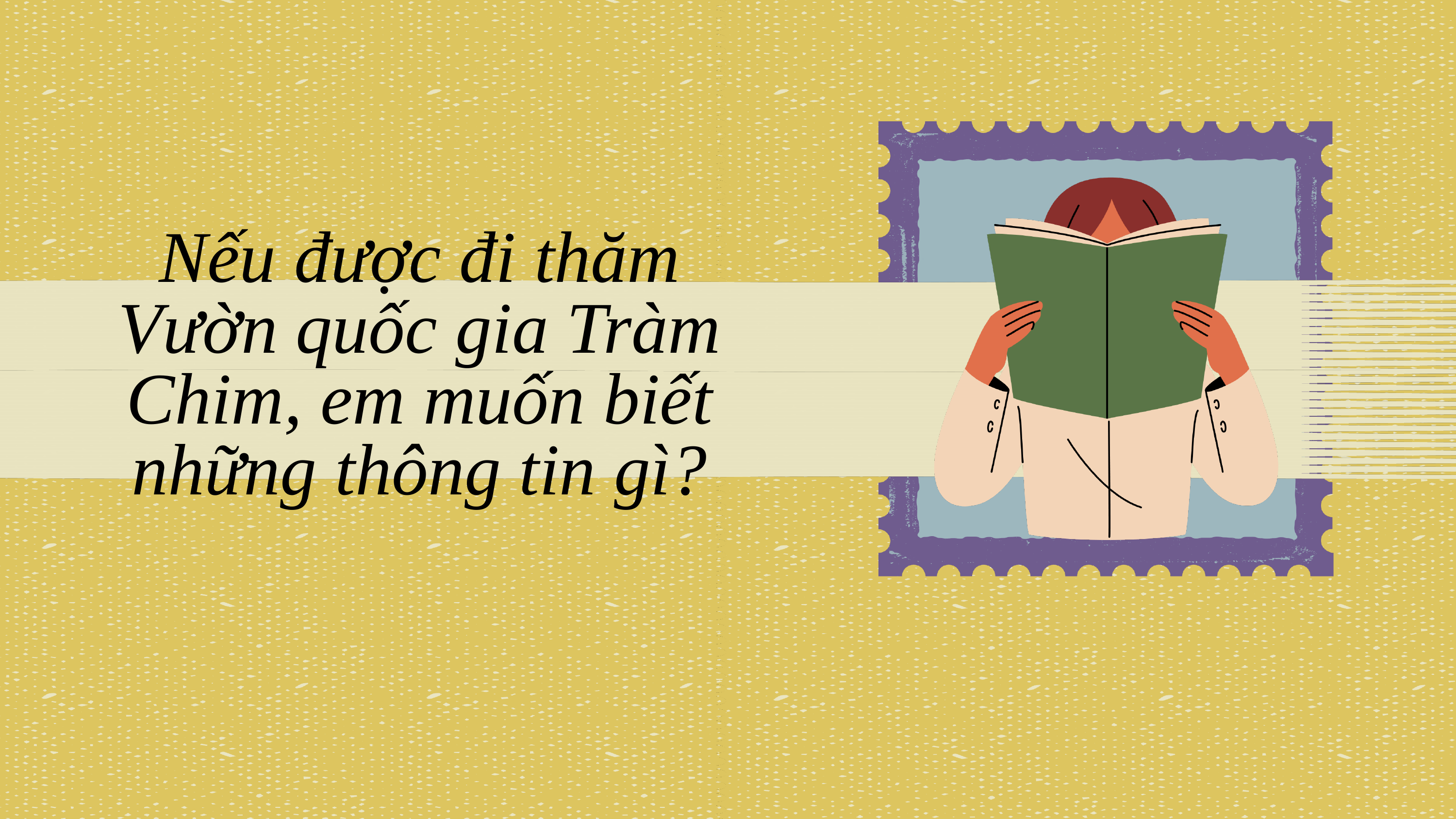

Nếu được đi thăm Vườn quốc gia Tràm Chim, em muốn biết những thông tin gì?